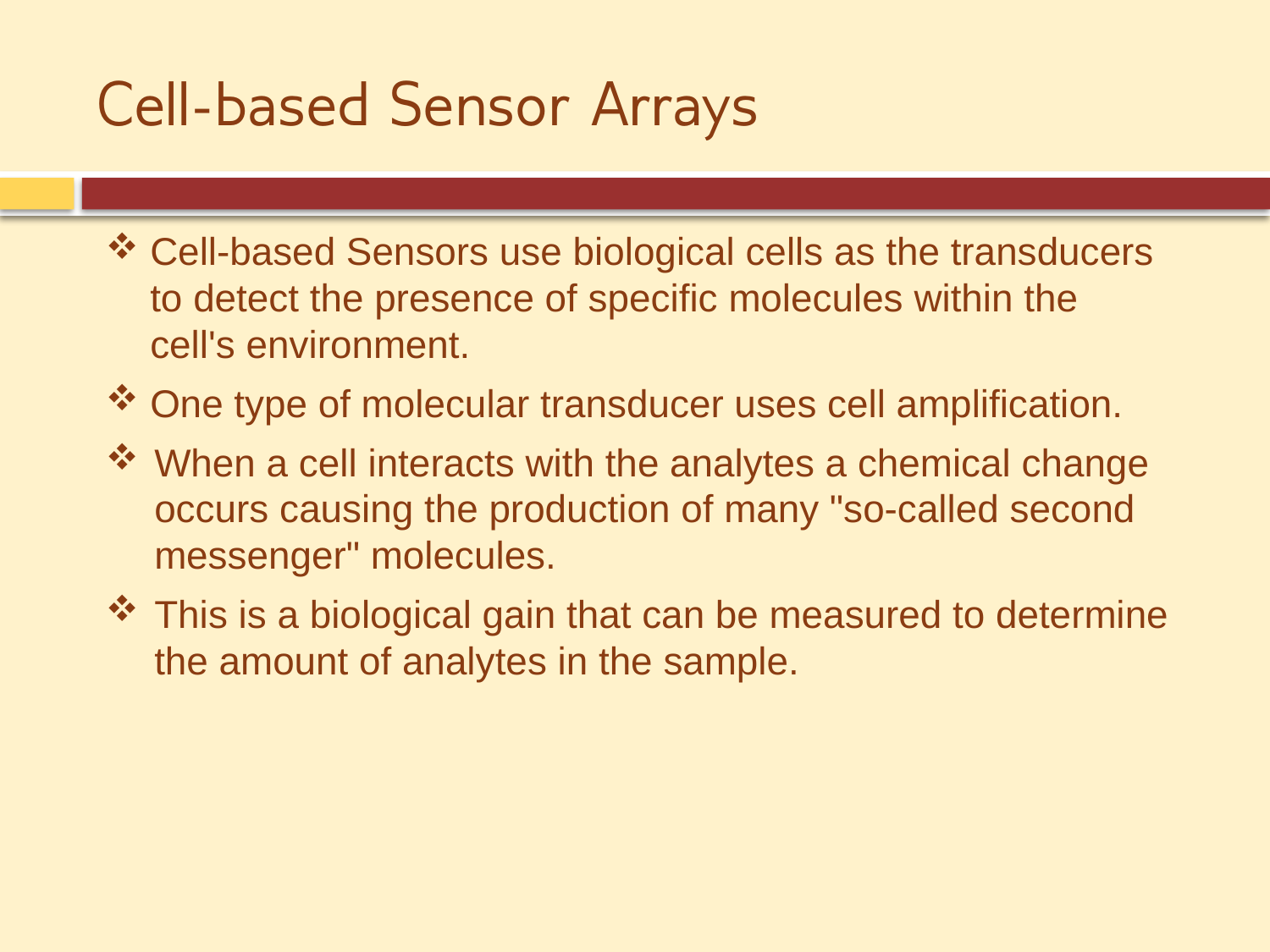

# Cell-based Sensor Arrays
Cell-based Sensors use biological cells as the transducers to detect the presence of specific molecules within the cell's environment.
One type of molecular transducer uses cell amplification.
When a cell interacts with the analytes a chemical change occurs causing the production of many "so-called second messenger" molecules.
This is a biological gain that can be measured to determine the amount of analytes in the sample.